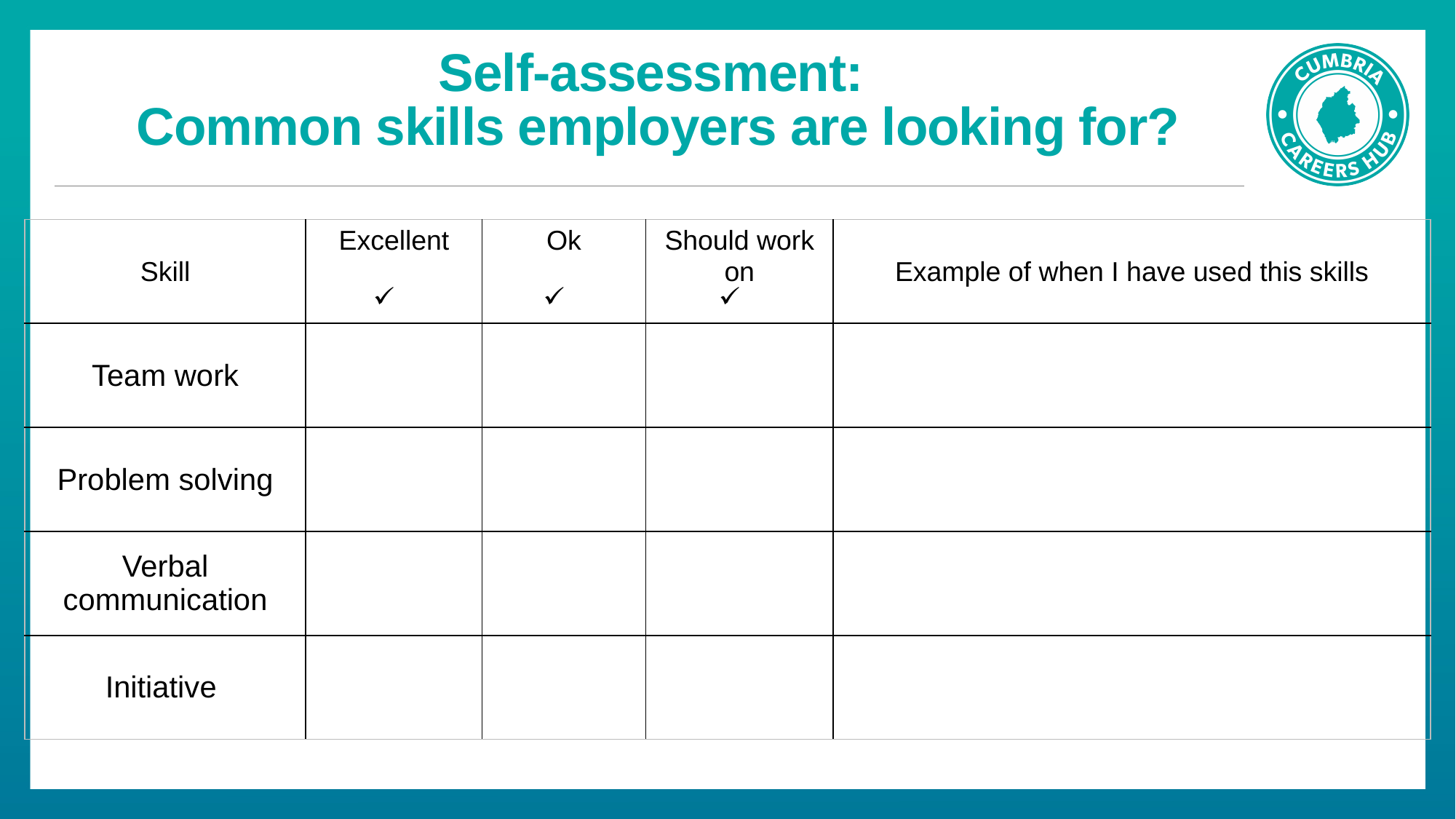

# Self-assessment: Common skills employers are looking for?
| Skill | Excellent | Ok | Should work on | Example of when I have used this skills |
| --- | --- | --- | --- | --- |
| Team work |  |  |  |  |
| Problem solving |  |  |  |  |
| Verbal communication |  |  |  |  |
| Initiative |  |  |  |  |